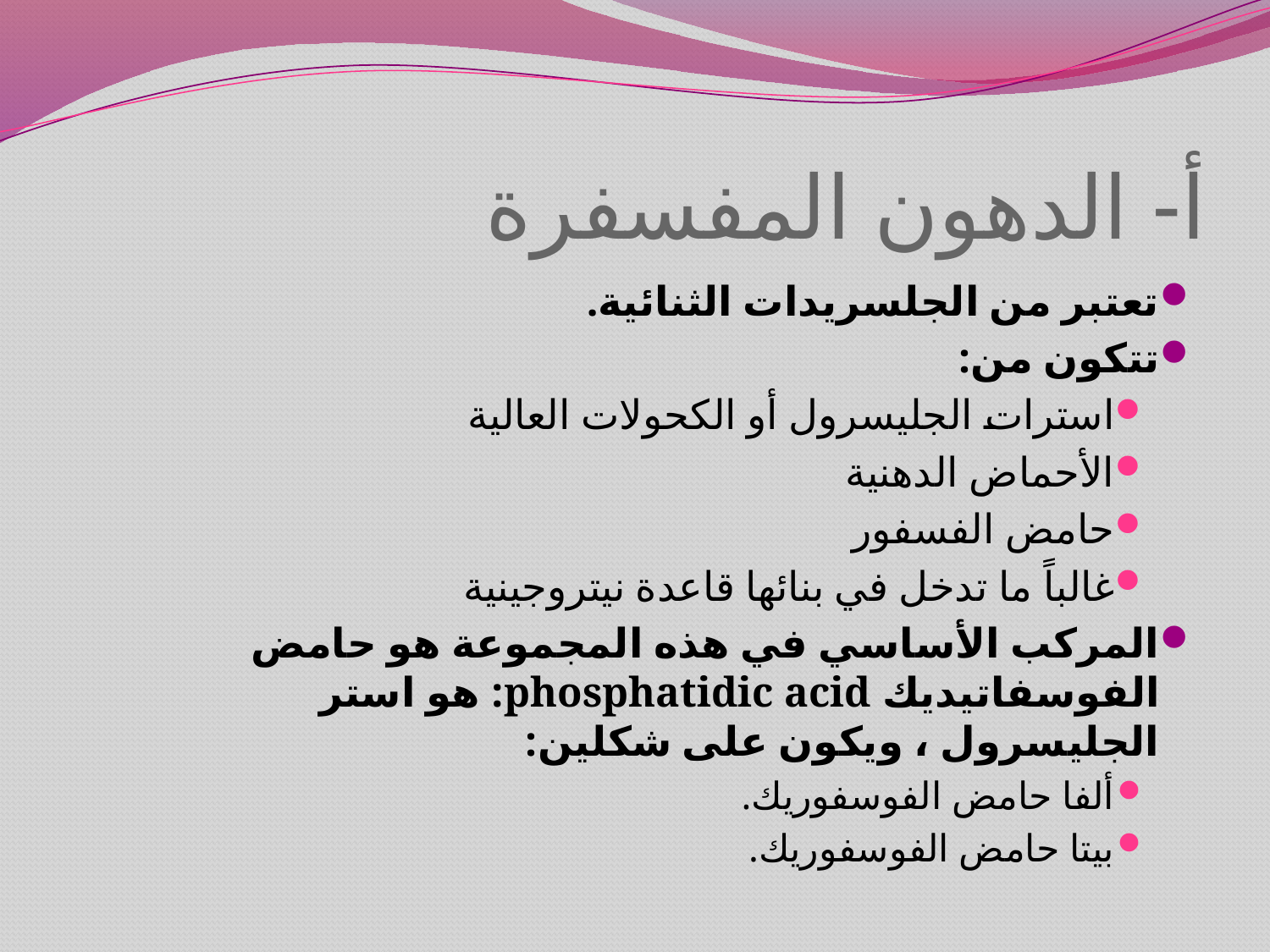

# أ- الدهون المفسفرة
تعتبر من الجلسريدات الثنائية.
تتكون من:
استرات الجليسرول أو الكحولات العالية
الأحماض الدهنية
حامض الفسفور
غالباً ما تدخل في بنائها قاعدة نيتروجينية
المركب الأساسي في هذه المجموعة هو حامض الفوسفاتيديك phosphatidic acid: هو استر الجليسرول ، ويكون على شكلين:
ألفا حامض الفوسفوريك.
بيتا حامض الفوسفوريك.